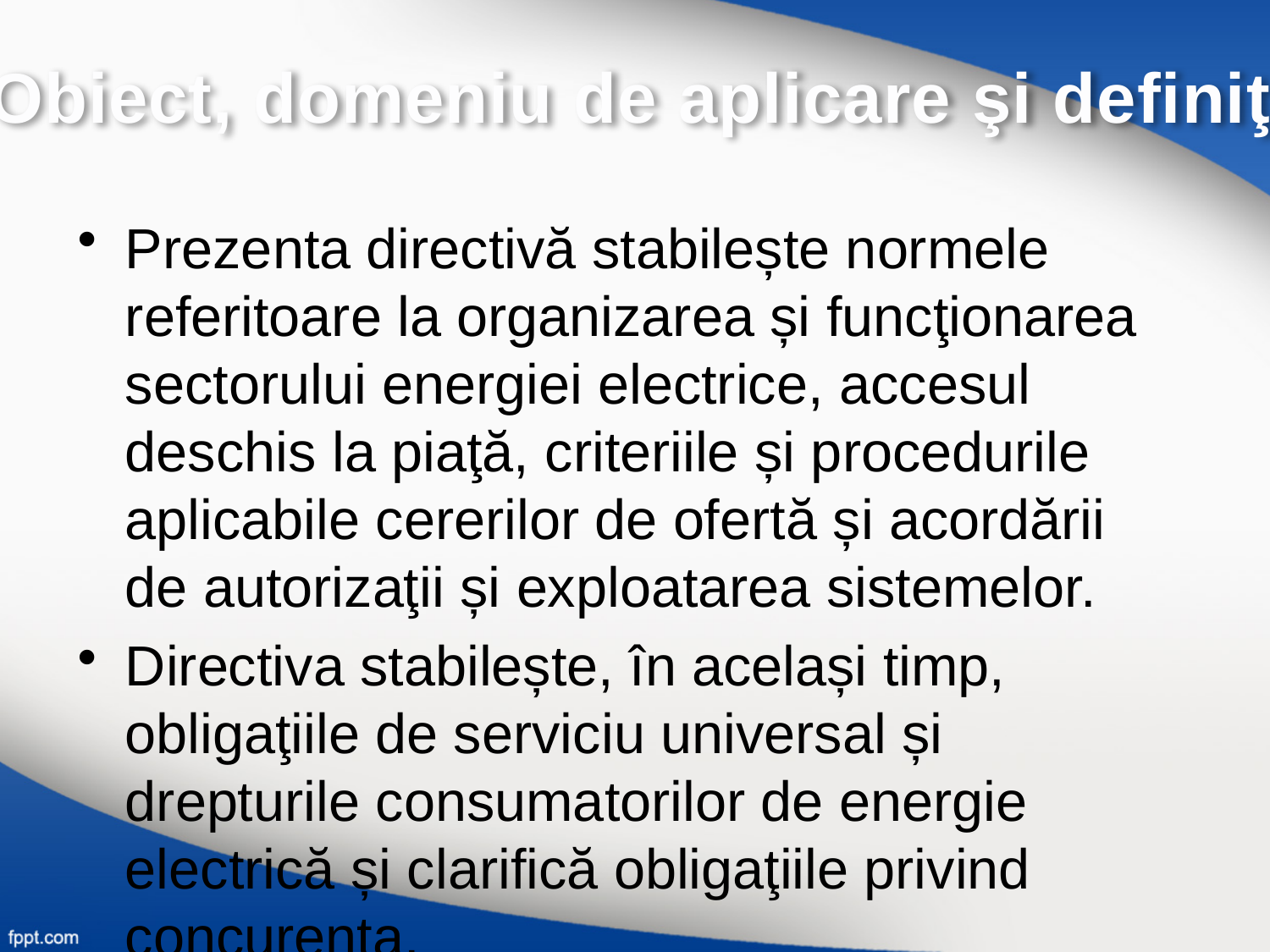

I – Obiect, domeniu de aplicare şi definiţii
Prezenta directivă stabilește normele referitoare la organizarea și funcţionarea sectorului energiei electrice, accesul deschis la piaţă, criteriile și procedurile aplicabile cererilor de ofertă și acordării de autorizaţii și exploatarea sistemelor.
Directiva stabilește, în același timp, obligaţiile de serviciu universal și drepturile consumatorilor de energie electrică și clarifică obligaţiile privind concurenţa.